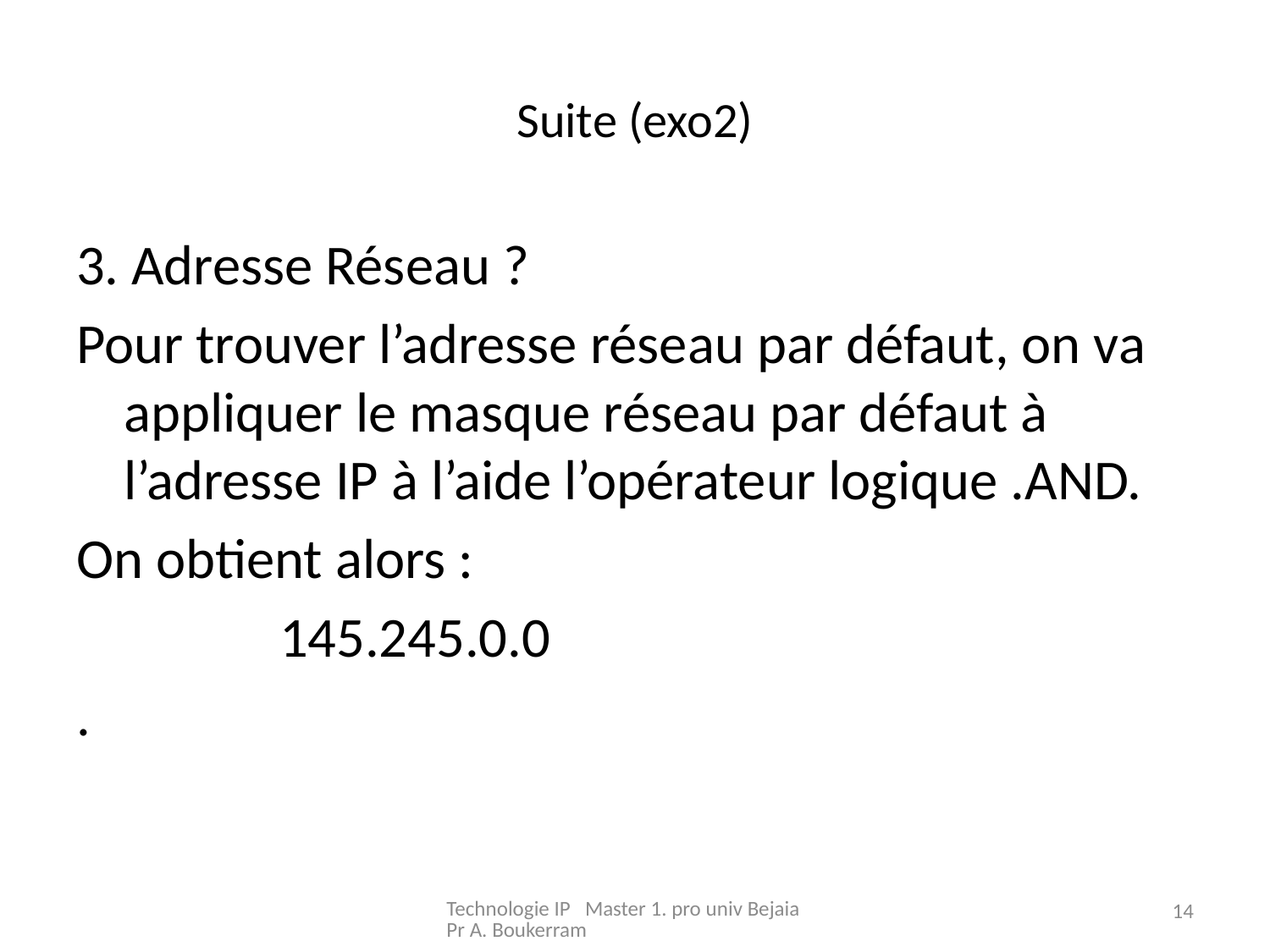

# Suite (exo2)
3. Adresse Réseau ?
Pour trouver l’adresse réseau par défaut, on va appliquer le masque réseau par défaut à l’adresse IP à l’aide l’opérateur logique .AND.
On obtient alors :
                145.245.0.0
.

Technologie IP   Master 1. pro univ Bejaia   Pr A. Boukerram
14